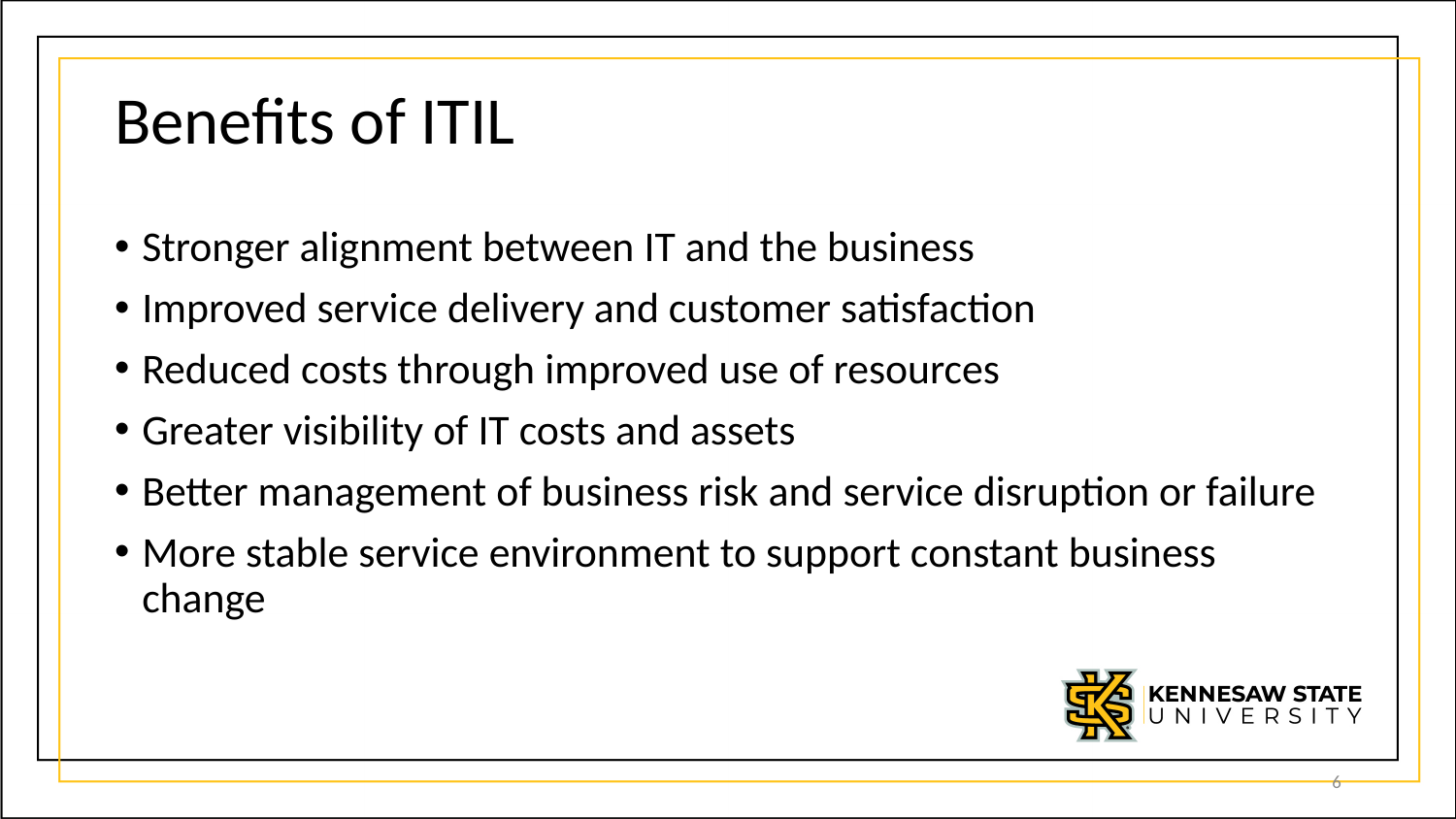

# Benefits of ITIL
Stronger alignment between IT and the business
Improved service delivery and customer satisfaction
Reduced costs through improved use of resources
Greater visibility of IT costs and assets
Better management of business risk and service disruption or failure
More stable service environment to support constant business change

6